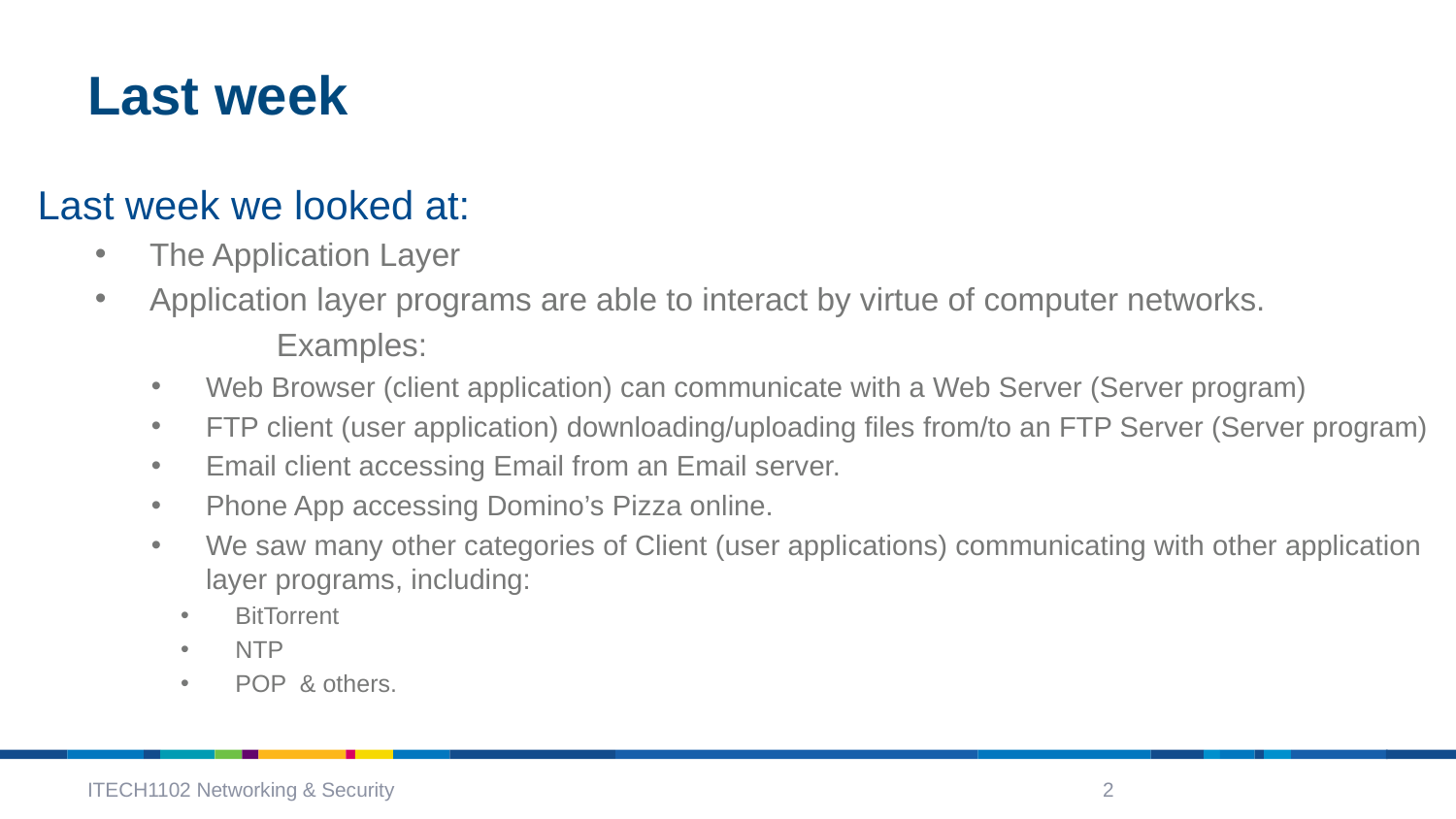

# Last week
Last week we looked at:
The Application Layer
Application layer programs are able to interact by virtue of computer networks.
 	    Examples:
Web Browser (client application) can communicate with a Web Server (Server program)
FTP client (user application) downloading/uploading files from/to an FTP Server (Server program)
Email client accessing Email from an Email server.
Phone App accessing Domino’s Pizza online.
We saw many other categories of Client (user applications) communicating with other application layer programs, including:
BitTorrent
NTP
POP  & others.

ITECH1102 Networking & Security
2